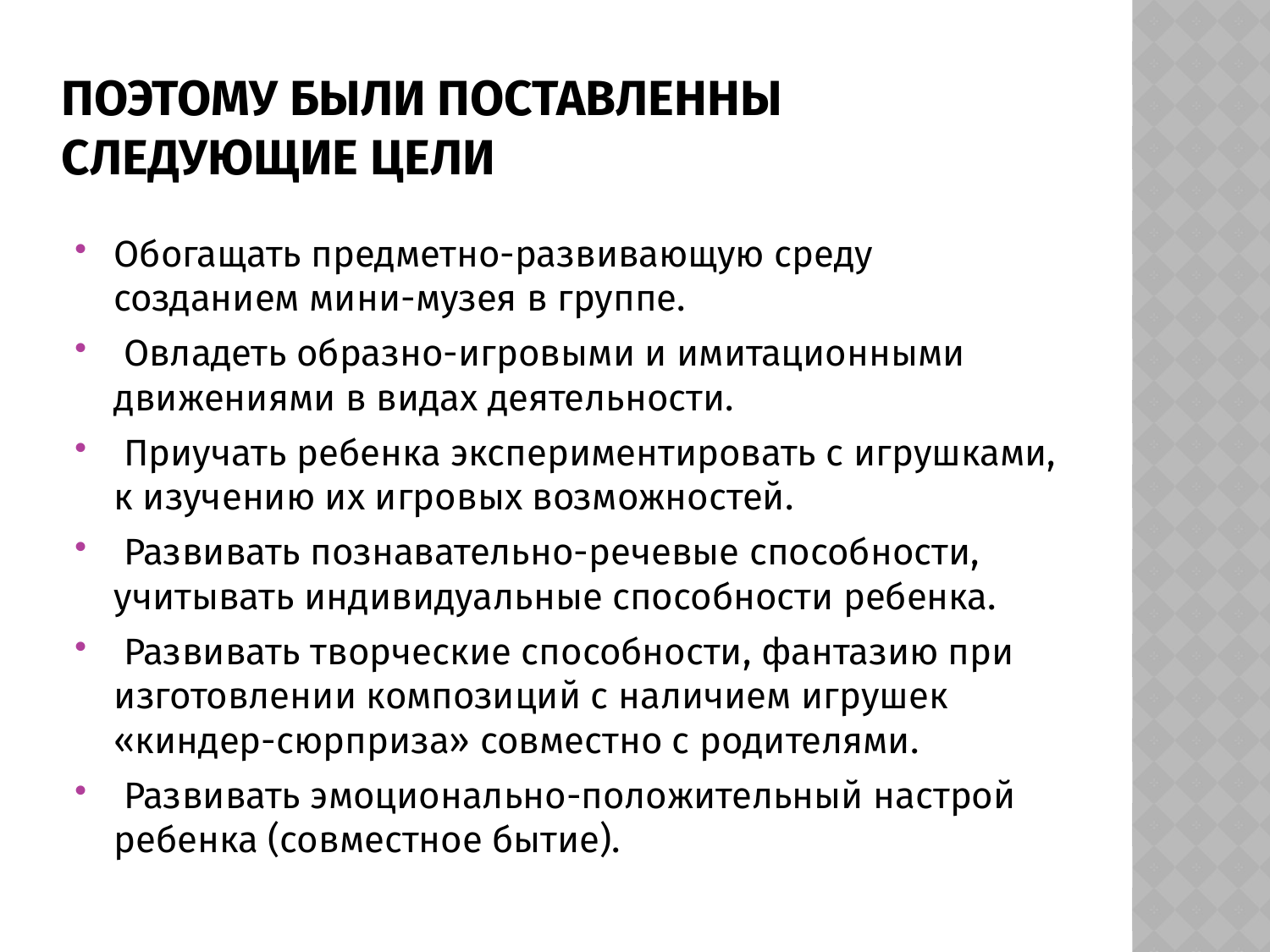

# ПОЭТОМУ БЫЛИ ПОСТАВЛЕННЫ СЛЕДУЮЩИЕ ЦЕЛИ
Обогащать предметно-развивающую среду  созданием мини-музея в группе.
 Овладеть образно-игровыми и имитационными движениями в видах деятельности.
 Приучать ребенка экспериментировать с игрушками, к изучению их игровых возможностей.
 Развивать познавательно-речевые способности, учитывать индивидуальные способности ребенка.
 Развивать творческие способности, фантазию при изготовлении композиций с наличием игрушек «киндер-сюрприза» совместно с родителями.
 Развивать эмоционально-положительный настрой ребенка (совместное бытие).